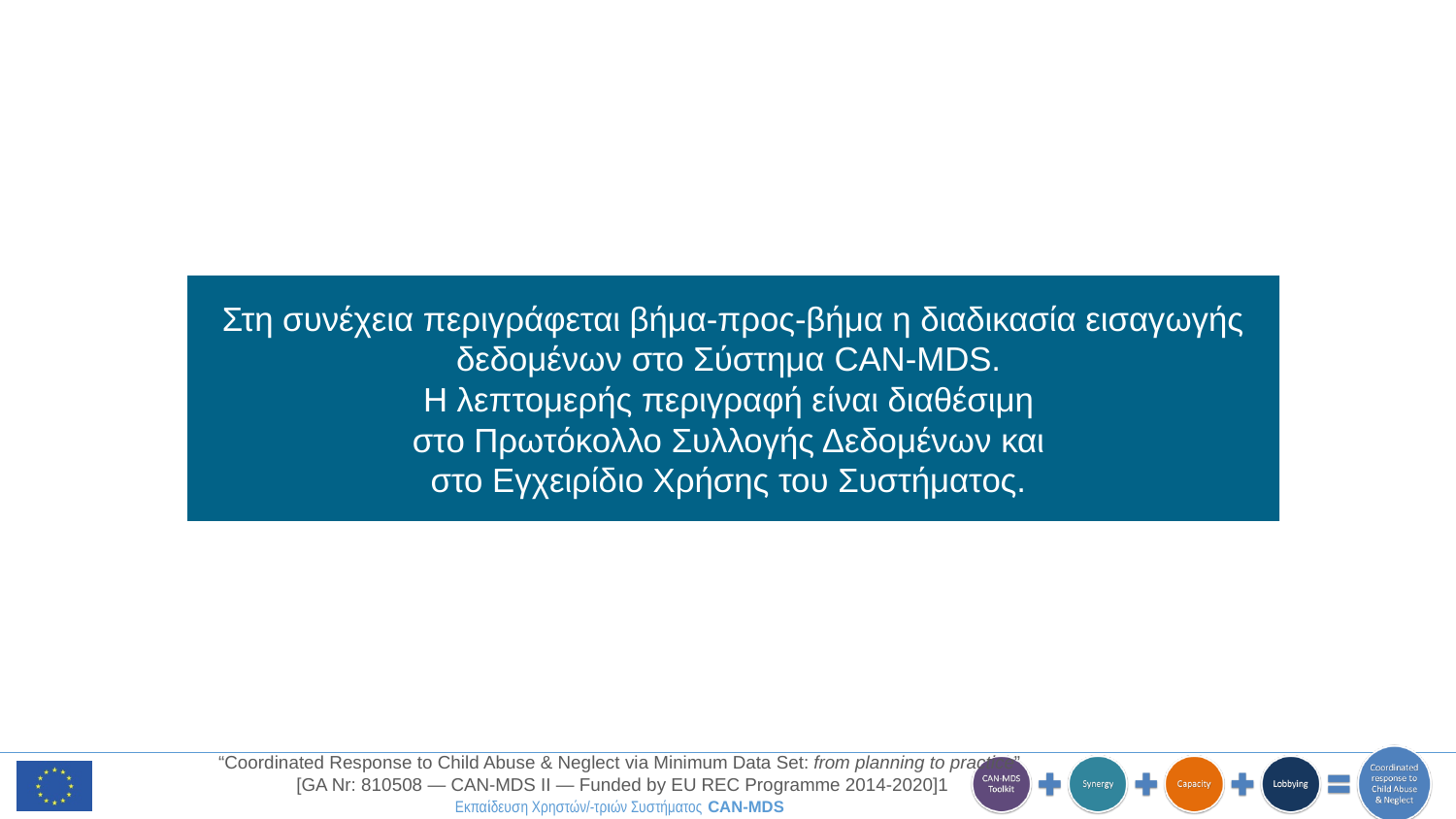

Στη συνέχεια περιγράφεται βήμα-προς-βήμα η διαδικασία εισαγωγής δεδομένων στο Σύστημα CAN-MDS.
Η λεπτομερής περιγραφή είναι διαθέσιμη
στο Πρωτόκολλο Συλλογής Δεδομένων και
στο Εγχειρίδιο Χρήσης του Συστήματος.